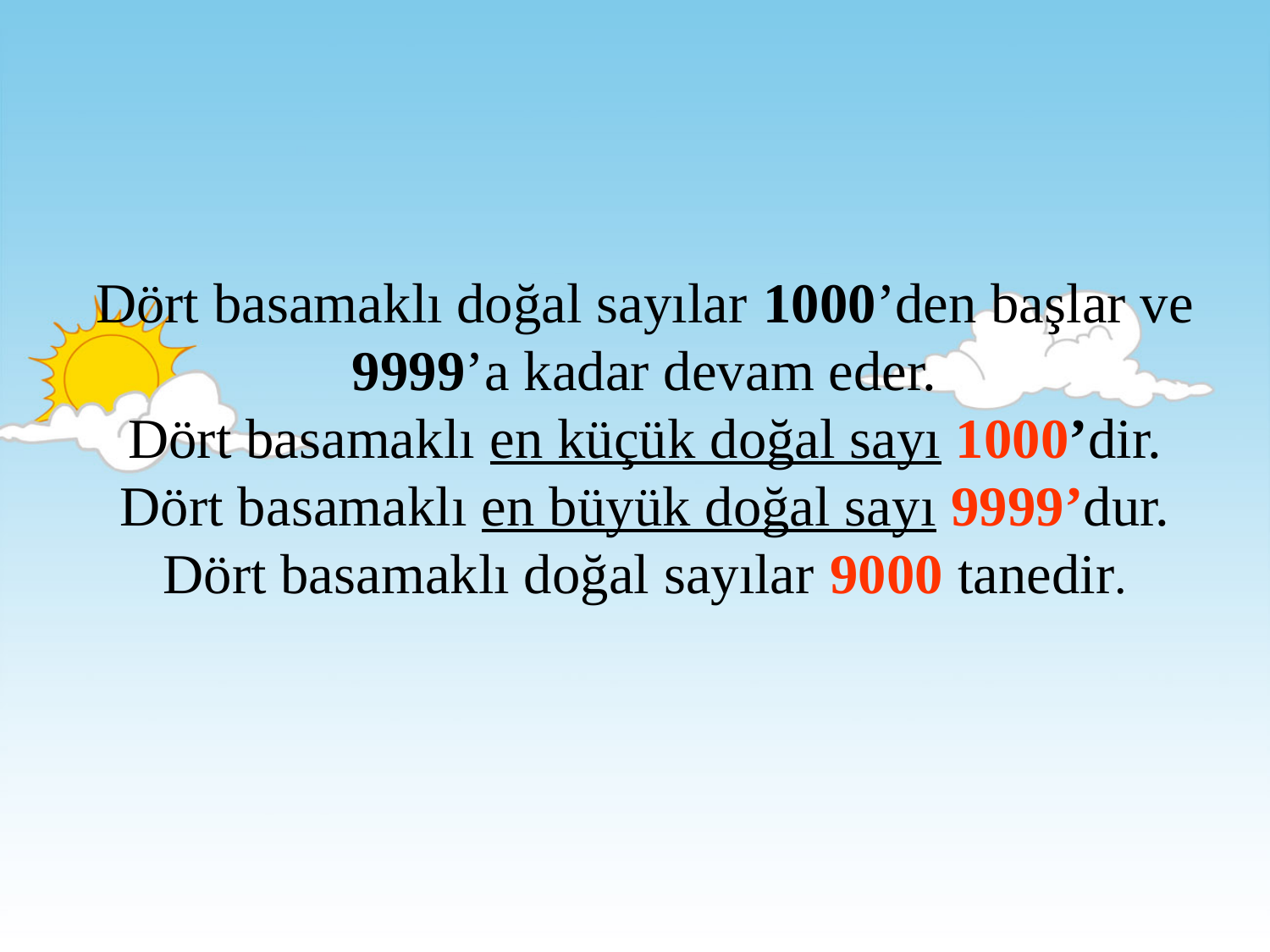

# Dört basamaklı doğal sayılar 1000’den başlar ve 9999’a kadar devam eder. Dört basamaklı en küçük doğal sayı 1000’dir. Dört basamaklı en büyük doğal sayı 9999’dur. Dört basamaklı doğal sayılar 9000 tanedir.